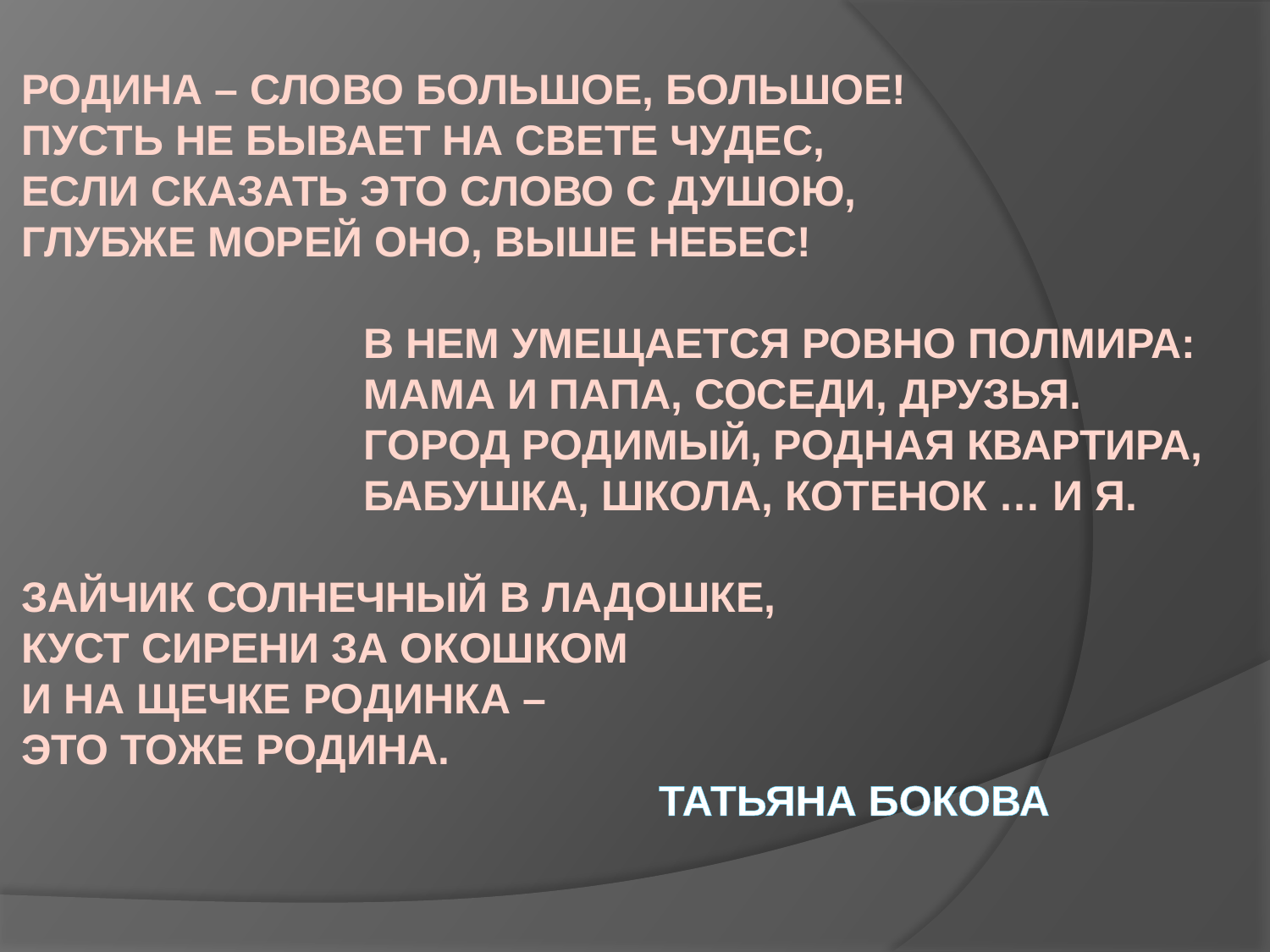

# Родина – слово большое, большое! Пусть не бывает на свете чудес, Если сказать это слово с душою, Глубже морей оно, выше небес! В нем умещается ровно полмира: Мама и папа, соседи, друзья. Город родимый, родная квартира, Бабушка, школа, котенок … и я. Зайчик солнечный в ладошке, Куст сирени за окошком И на щечке родинка – Это тоже Родина. Татьяна Бокова